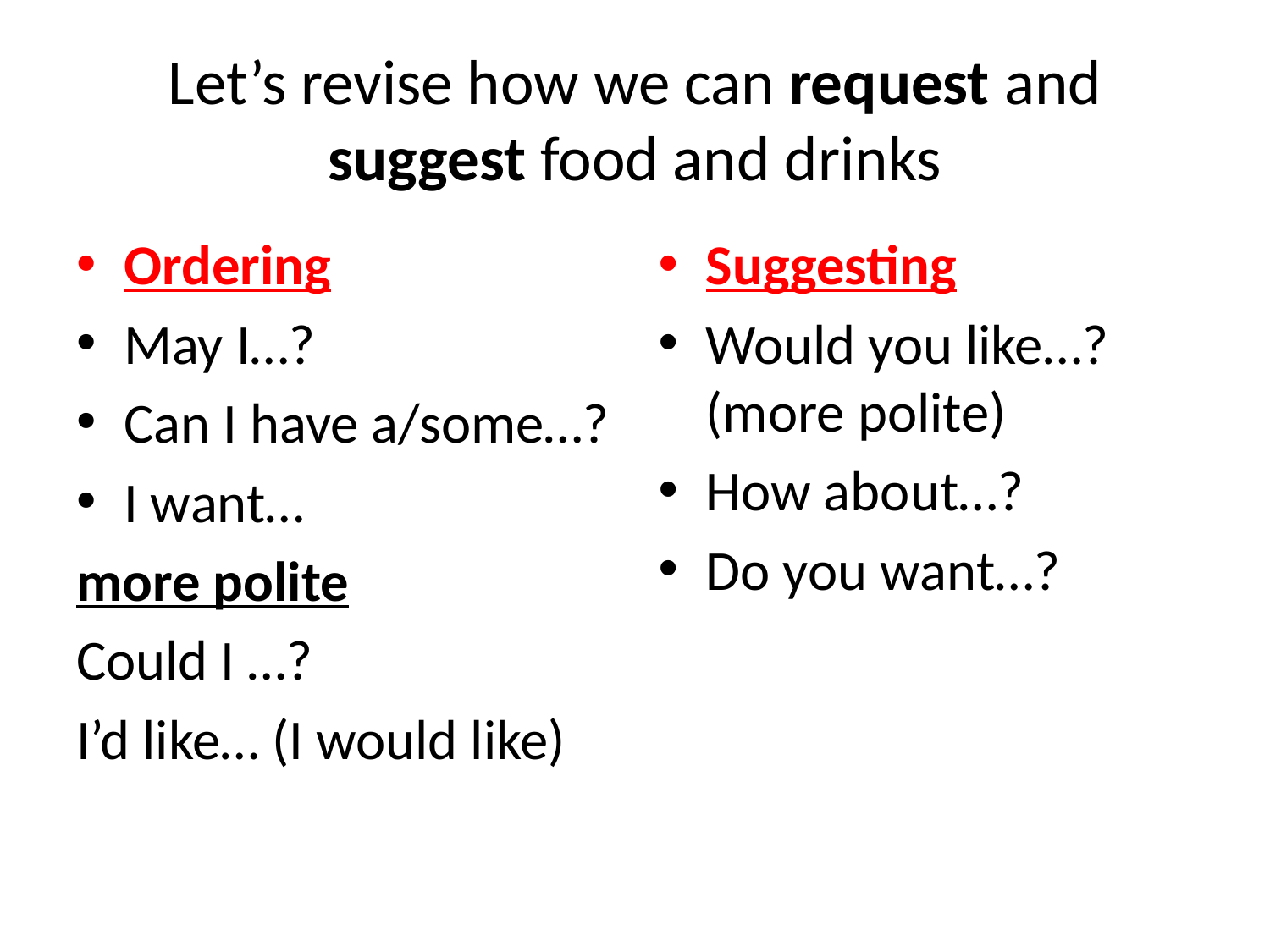

# Let’s revise how we can request and suggest food and drinks
Ordering
May I…?
Can I have a/some…?
I want…
more polite
Could I …?
I’d like… (I would like)

Suggesting
Would you like…? (more polite)
How about…?
Do you want…?